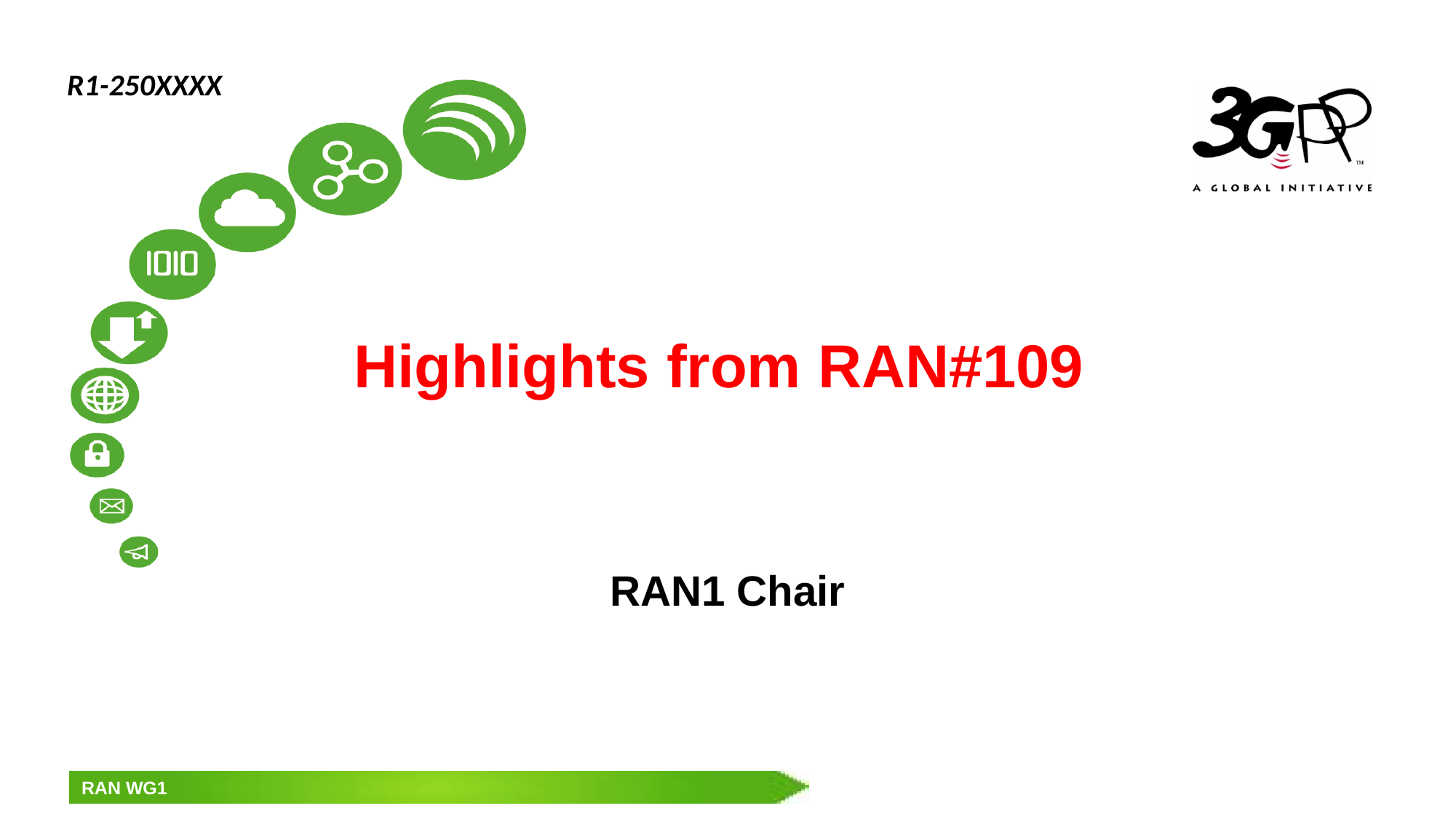

R1-250XXXX
# Highlights from RAN#109
RAN1 Chair